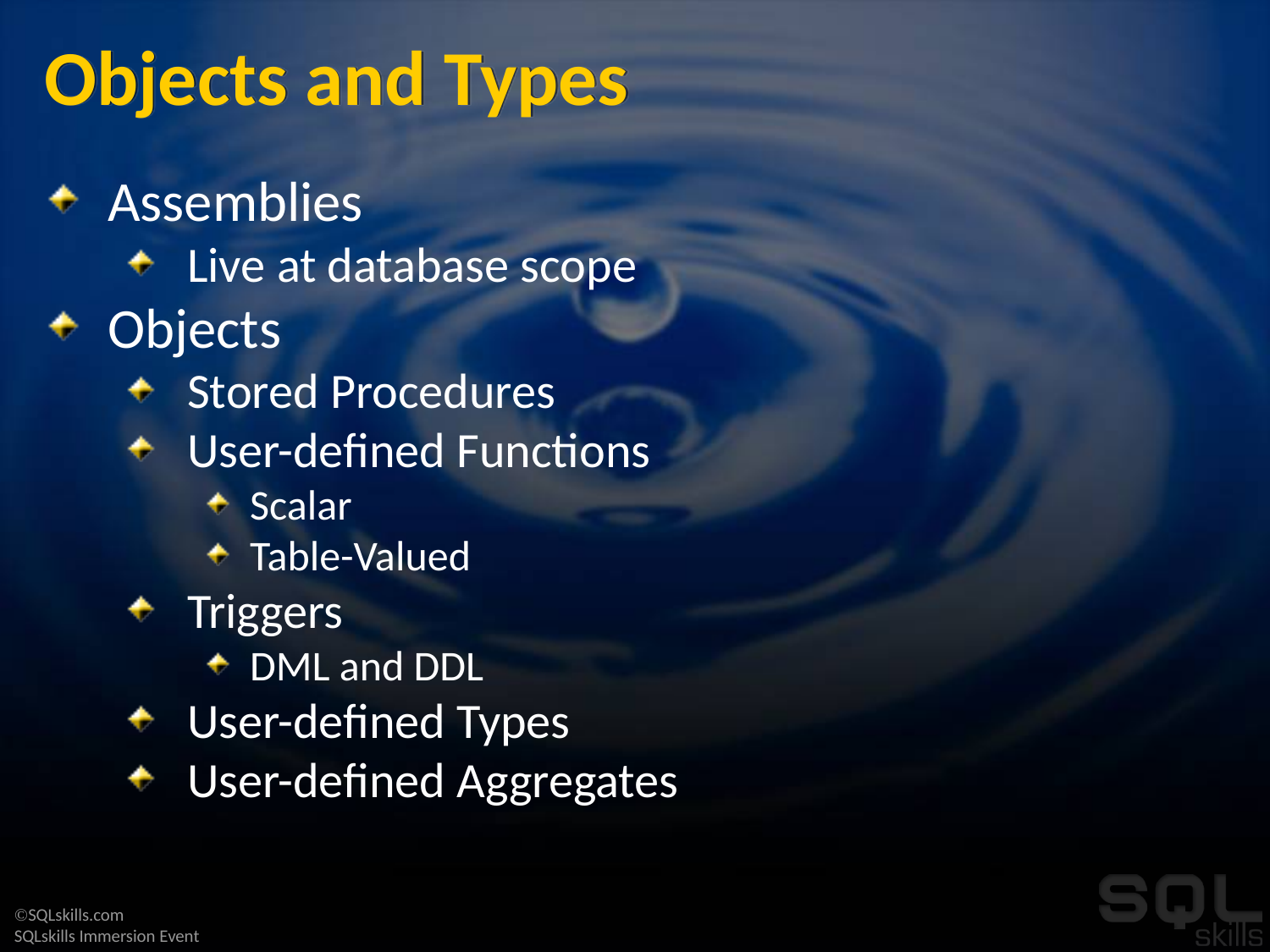

# Objects and Types
Assemblies
Live at database scope
Objects
Stored Procedures
User-defined Functions
Scalar
Table-Valued
Triggers
DML and DDL
User-defined Types
User-defined Aggregates